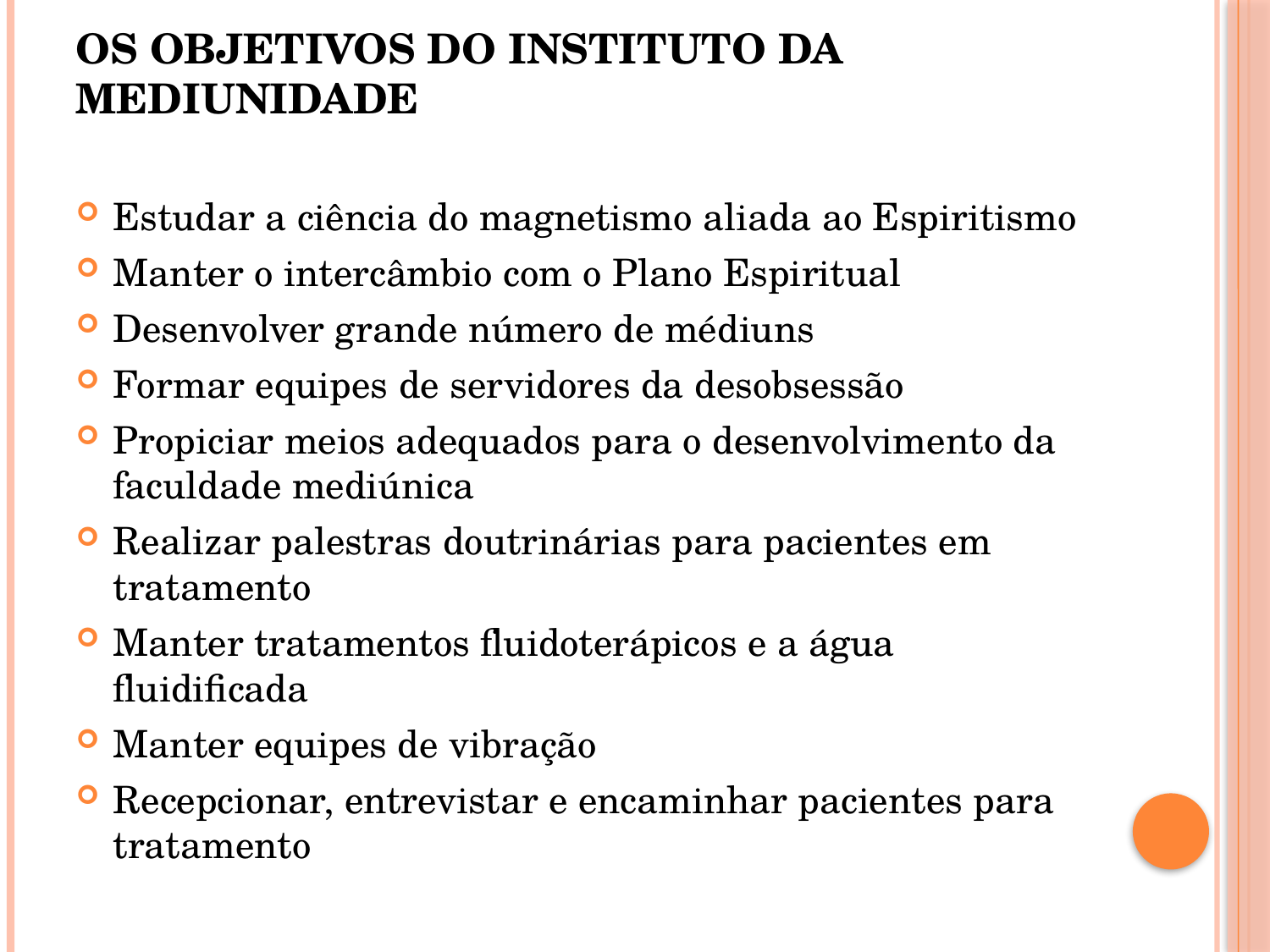

OS OBJETIVOS DO INSTITUTO DA MEDIUNIDADE

Estudar a ciência do magnetismo aliada ao Espiritismo
Manter o intercâmbio com o Plano Espiritual
Desenvolver grande número de médiuns
Formar equipes de servidores da desobsessão
Propiciar meios adequados para o desenvolvimento da faculdade mediúnica
Realizar palestras doutrinárias para pacientes em tratamento
Manter tratamentos fluidoterápicos e a água fluidificada
Manter equipes de vibração
Recepcionar, entrevistar e encaminhar pacientes para tratamento